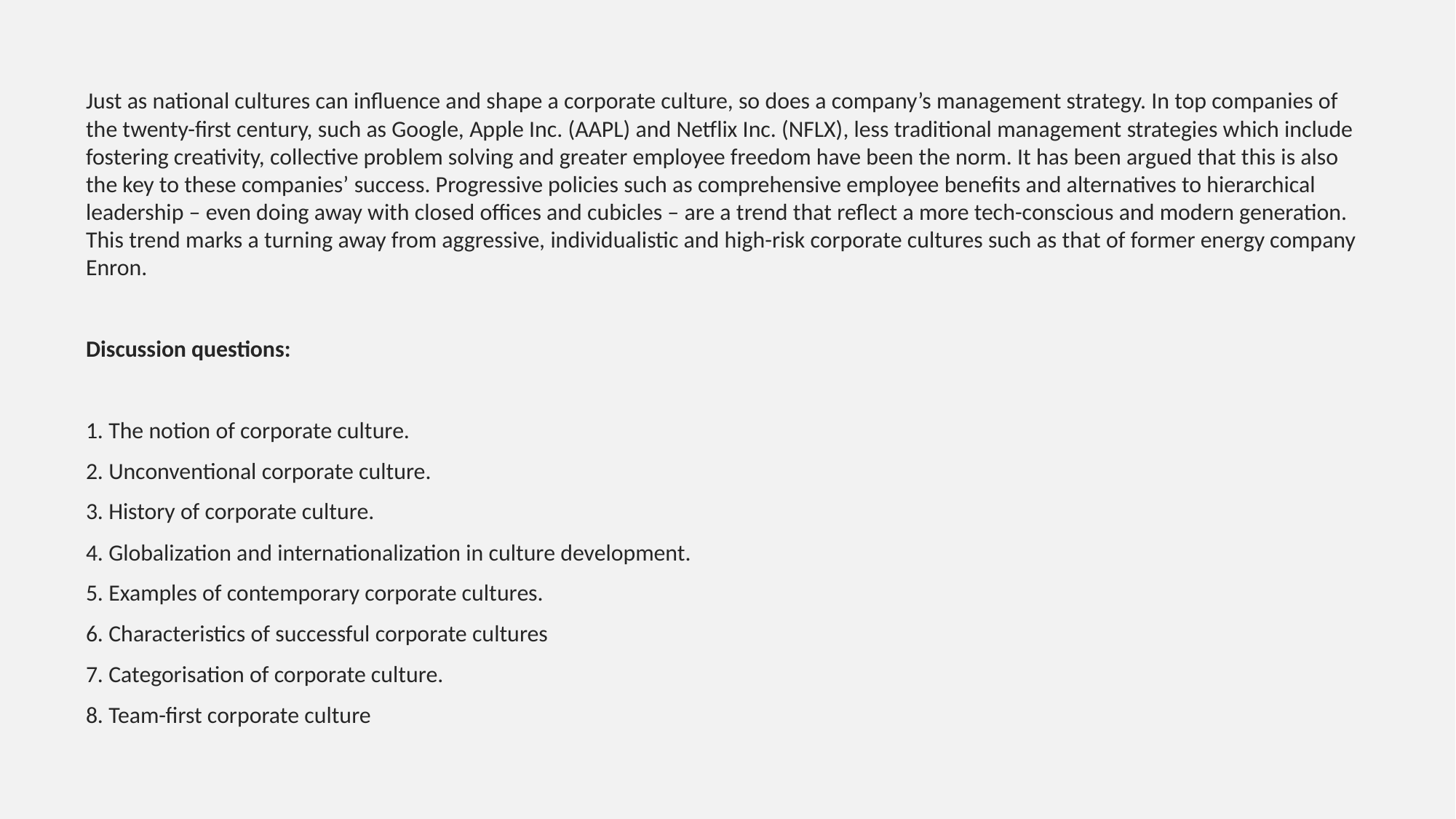

Just as national cultures can influence and shape a corporate culture, so does a company’s management strategy. In top companies of the twenty-first century, such as Google, Apple Inc. (AAPL) and Netflix Inc. (NFLX), less traditional management strategies which include fostering creativity, collective problem solving and greater employee freedom have been the norm. It has been argued that this is also the key to these companies’ success. Progressive policies such as comprehensive employee benefits and alternatives to hierarchical leadership – even doing away with closed offices and cubicles – are a trend that reflect a more tech-conscious and modern generation. This trend marks a turning away from aggressive, individualistic and high-risk corporate cultures such as that of former energy company Enron.

Discussion questions:

1. The notion of corporate culture.
2. Unconventional corporate culture.
3. History of corporate culture.
4. Globalization and internationalization in culture development.
5. Examples of contemporary corporate cultures.
6. Characteristics of successful corporate cultures
7. Categorisation of corporate culture.
8. Team-first corporate culture